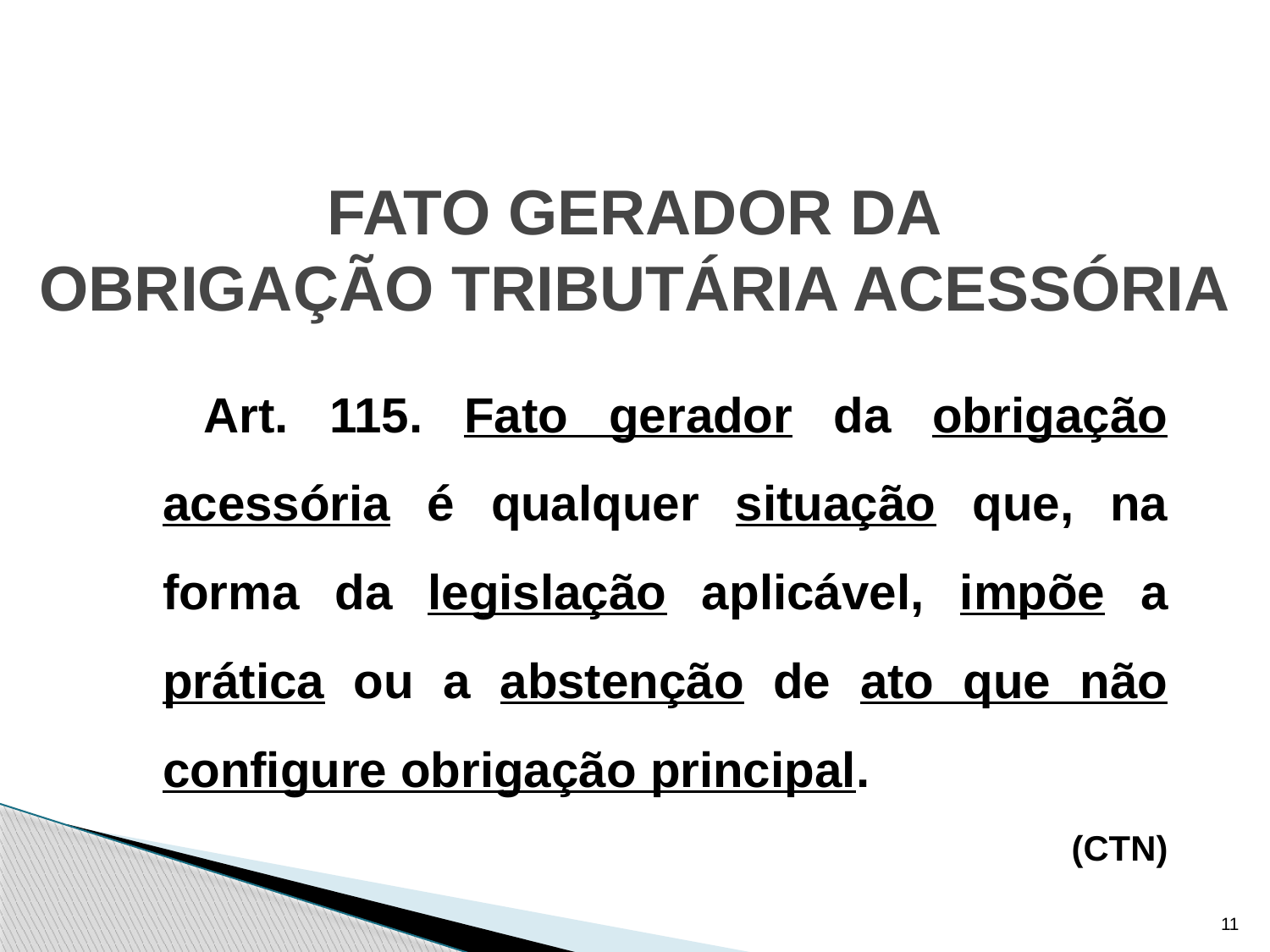

# FATO GERADOR DA OBRIGAÇÃO TRIBUTÁRIA ACESSÓRIA
	 Art. 115. Fato gerador da obrigação acessória é qualquer situação que, na forma da legislação aplicável, impõe a prática ou a abstenção de ato que não configure obrigação principal.
(CTN)

11